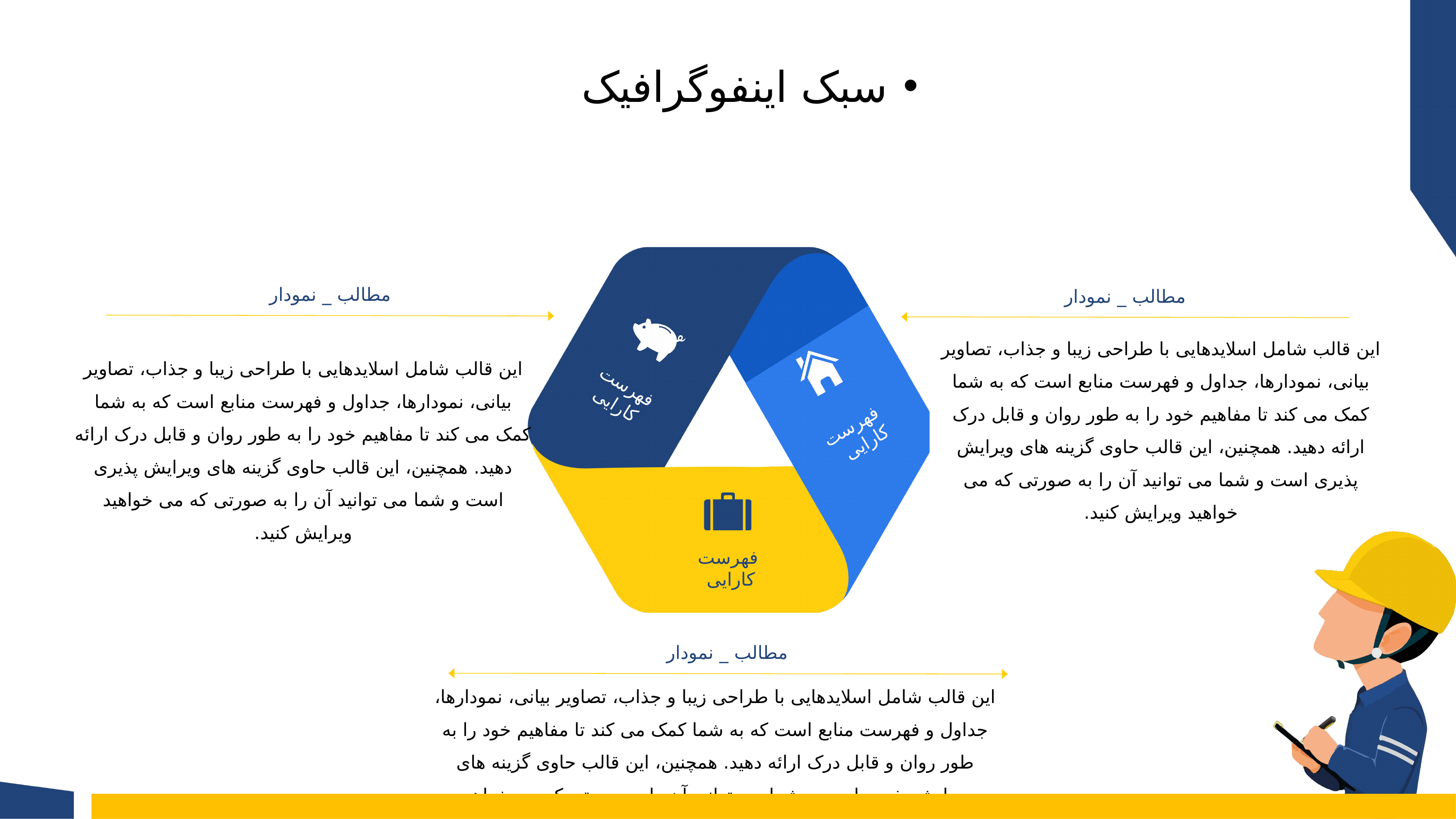

سبک اینفوگرافیک

مطالب _ نمودار
مطالب _ نمودار

این قالب شامل اسلایدهایی با طراحی زیبا و جذاب، تصاویر بیانی، نمودارها، جداول و فهرست منابع است که به شما کمک می کند تا مفاهیم خود را به طور روان و قابل درک ارائه دهید. همچنین، این قالب حاوی گزینه های ویرایش پذیری است و شما می توانید آن را به صورتی که می خواهید ویرایش کنید.

این قالب شامل اسلایدهایی با طراحی زیبا و جذاب، تصاویر بیانی، نمودارها، جداول و فهرست منابع است که به شما کمک می کند تا مفاهیم خود را به طور روان و قابل درک ارائه دهید. همچنین، این قالب حاوی گزینه های ویرایش پذیری است و شما می توانید آن را به صورتی که می خواهید ویرایش کنید.
فهرست
کارایی

 فهرست
کارایی

فهرست
کارایی
مطالب _ نمودار

این قالب شامل اسلایدهایی با طراحی زیبا و جذاب، تصاویر بیانی، نمودارها، جداول و فهرست منابع است که به شما کمک می کند تا مفاهیم خود را به طور روان و قابل درک ارائه دهید. همچنین، این قالب حاوی گزینه های ویرایش پذیری است و شما می توانید آن را به صورتی که می خواهید ویرایش کنید.